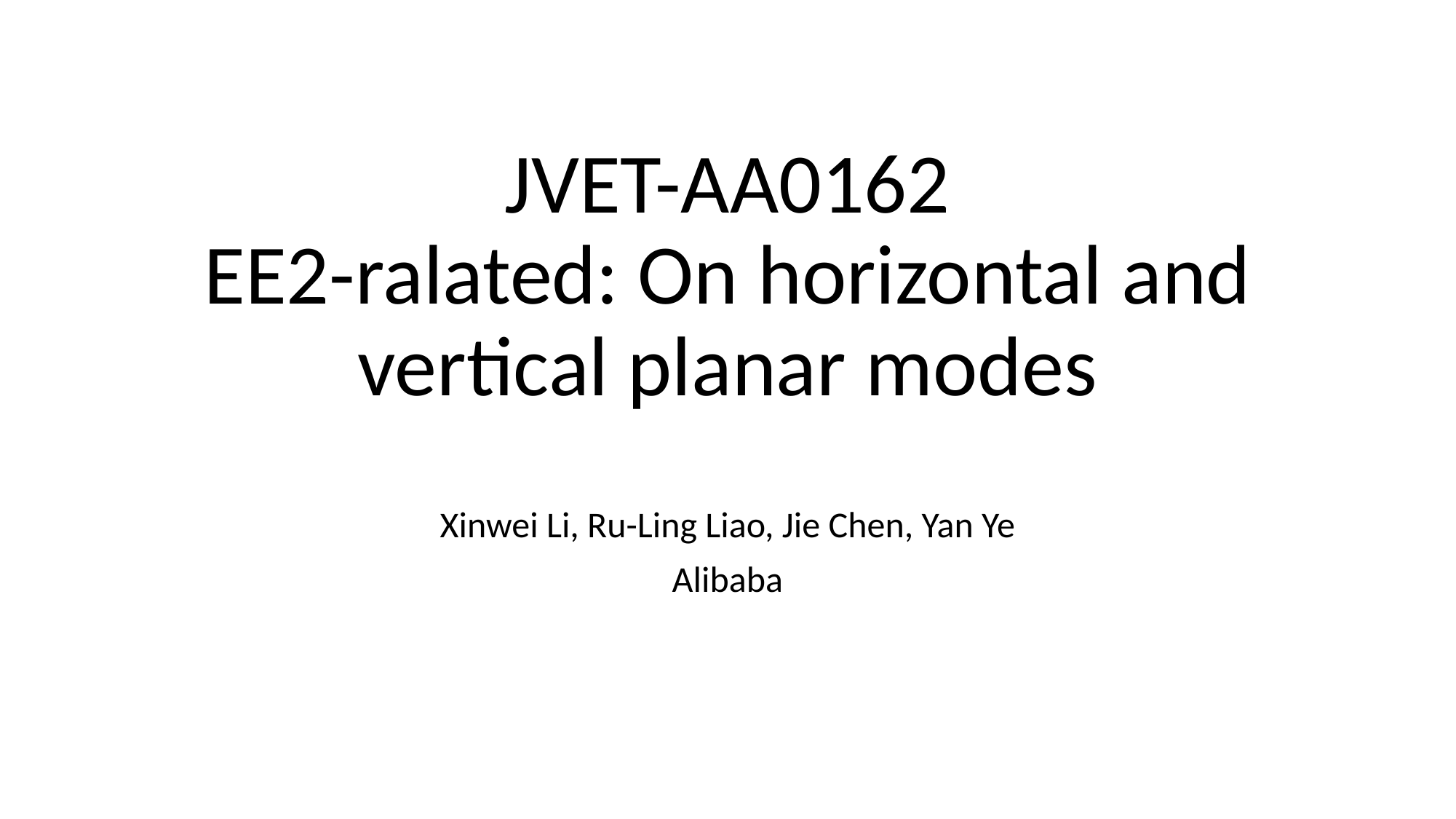

# JVET-AA0162 EE2-ralated: On horizontal and vertical planar modes
Xinwei Li, Ru-Ling Liao, Jie Chen, Yan Ye
Alibaba